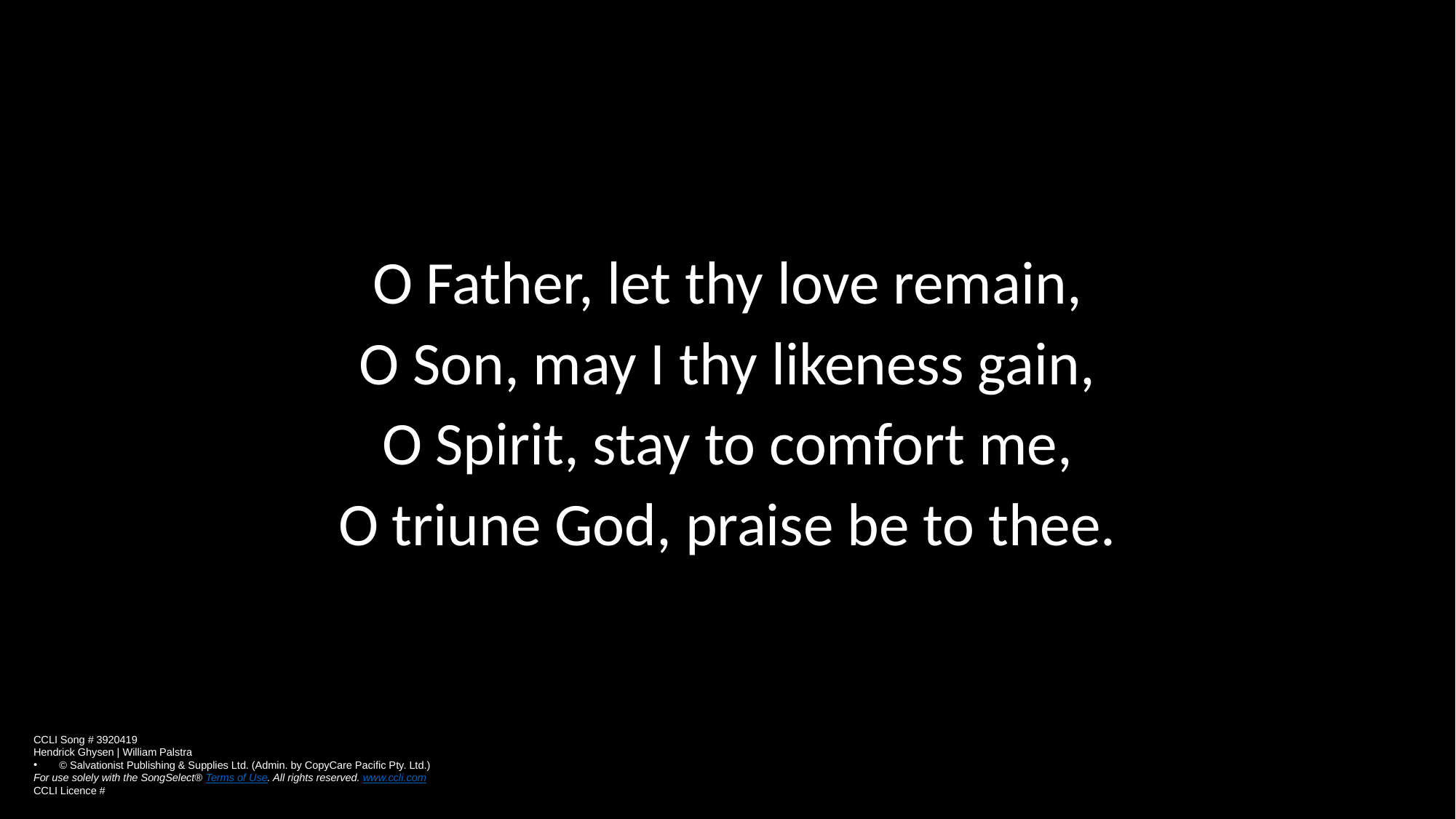

O Father, let thy love remain,
O Son, may I thy likeness gain,
O Spirit, stay to comfort me,
O triune God, praise be to thee.
CCLI Song # 3920419
Hendrick Ghysen | William Palstra
© Salvationist Publishing & Supplies Ltd. (Admin. by CopyCare Pacific Pty. Ltd.)
For use solely with the SongSelect® Terms of Use. All rights reserved. www.ccli.com
CCLI Licence #